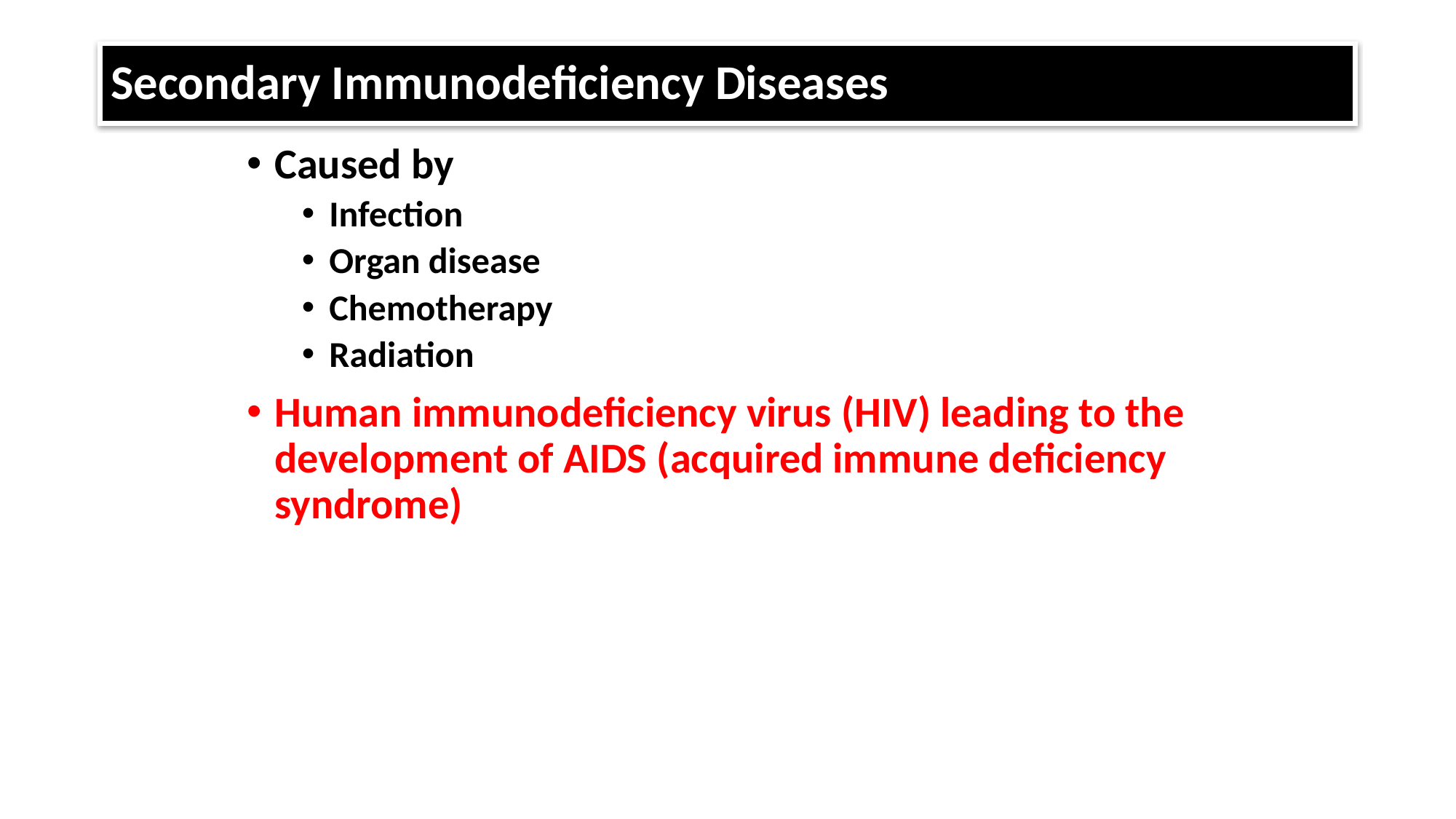

# Secondary Immunodeficiency Diseases
Caused by
Infection
Organ disease
Chemotherapy
Radiation
Human immunodeficiency virus (HIV) leading to the development of AIDS (acquired immune deficiency syndrome)